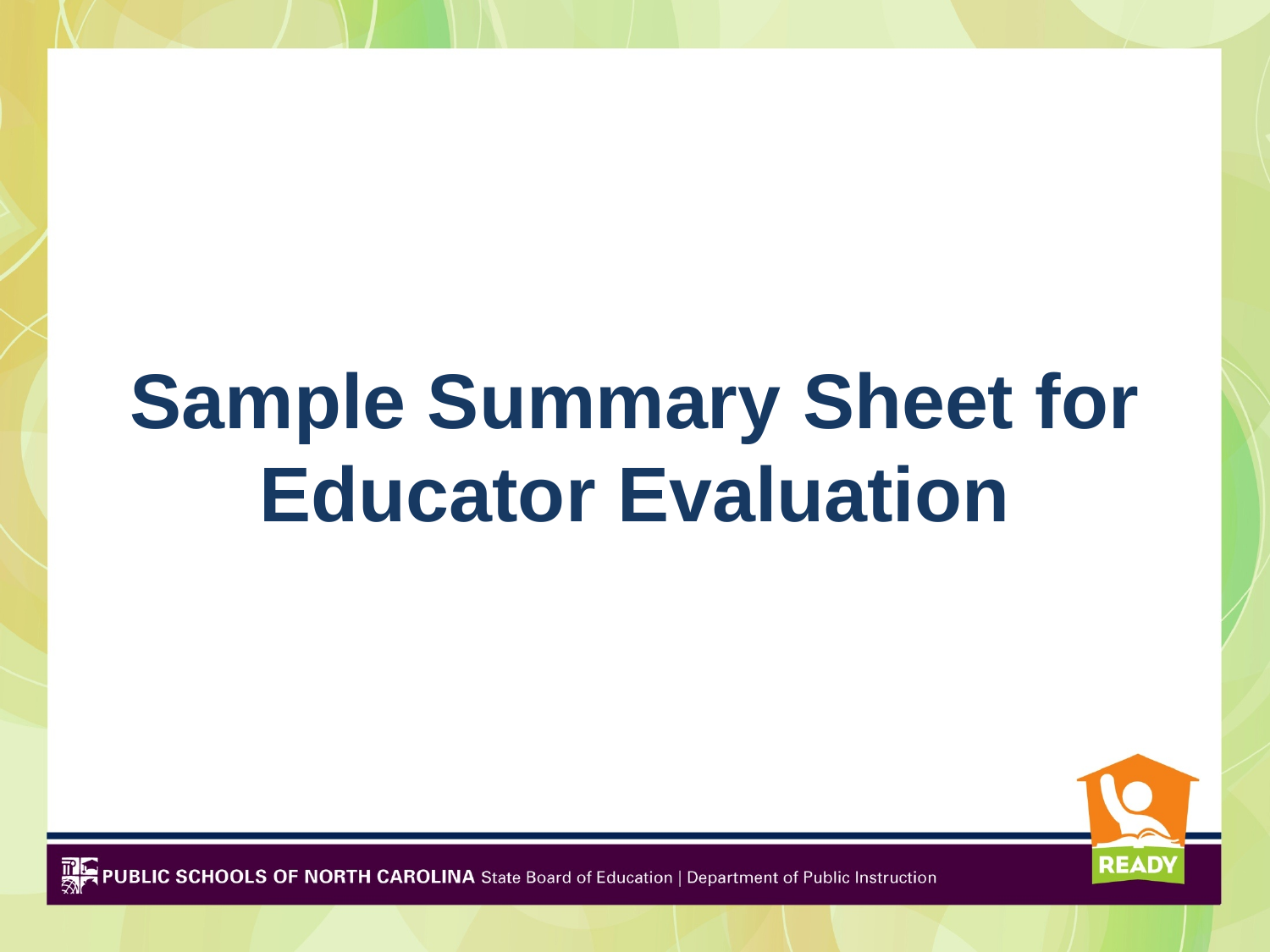

# Sample Summary Sheet for Educator Evaluation